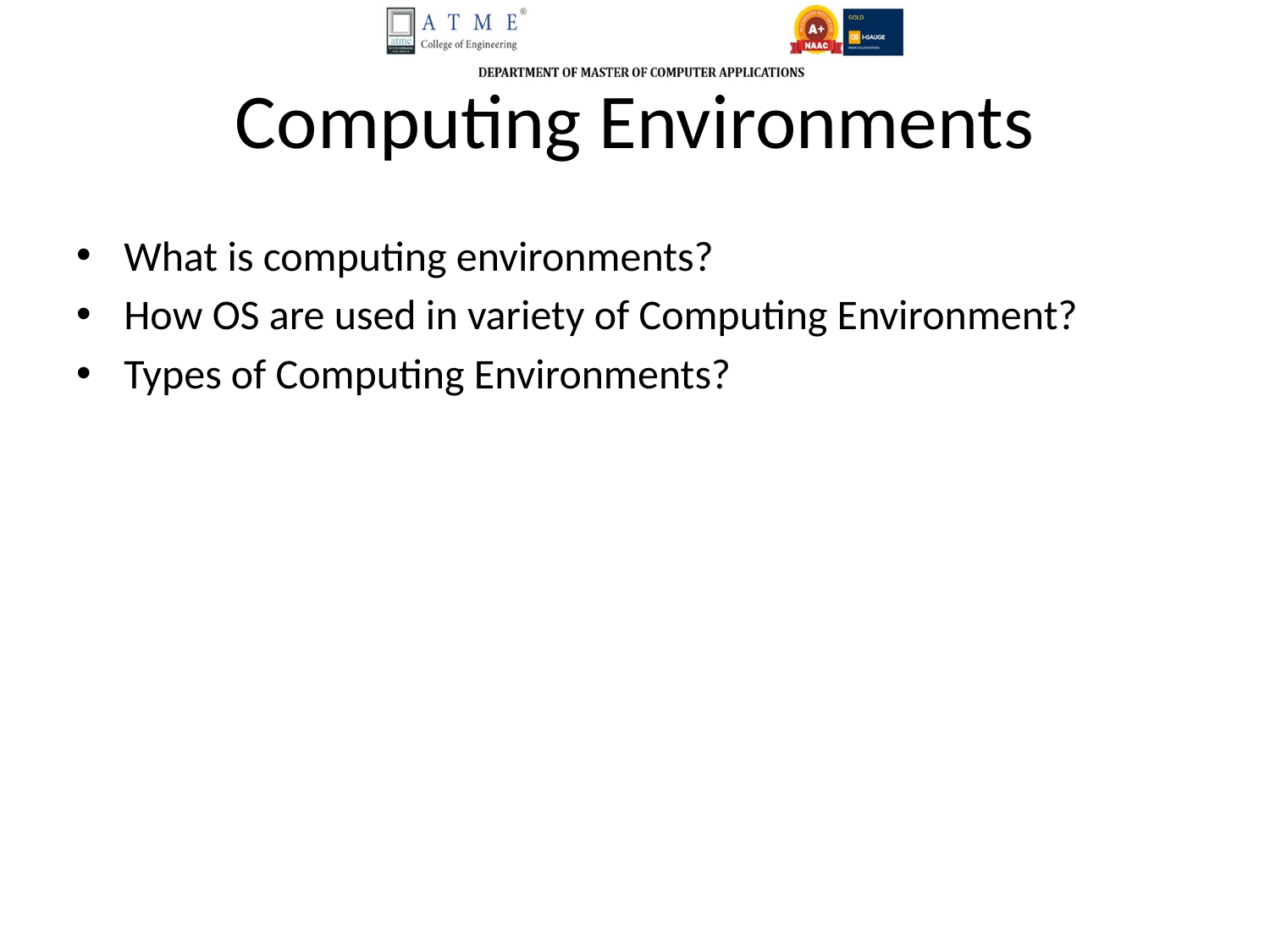

# Computing Environments
What is computing environments?
How OS are used in variety of Computing Environment?
Types of Computing Environments?